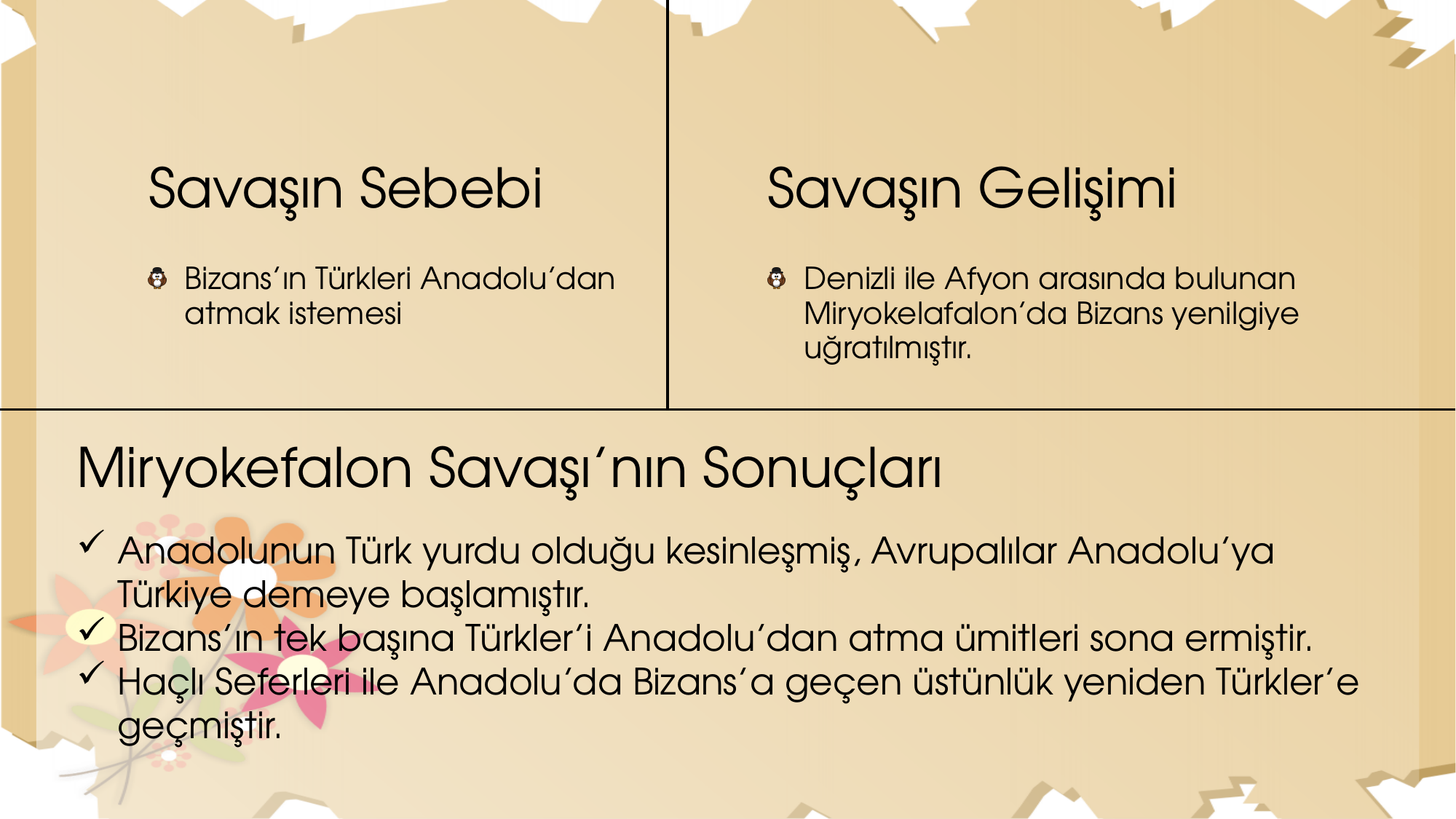

Savaşın Sebebi
Savaşın Gelişimi
Bizans’ın Türkleri Anadolu’dan atmak istemesi
Denizli ile Afyon arasında bulunan Miryokelafalon’da Bizans yenilgiye uğratılmıştır.
Miryokefalon Savaşı’nın Sonuçları
Anadolunun Türk yurdu olduğu kesinleşmiş, Avrupalılar Anadolu’ya Türkiye demeye başlamıştır.
Bizans’ın tek başına Türkler’i Anadolu’dan atma ümitleri sona ermiştir.
Haçlı Seferleri ile Anadolu’da Bizans’a geçen üstünlük yeniden Türkler’e geçmiştir.